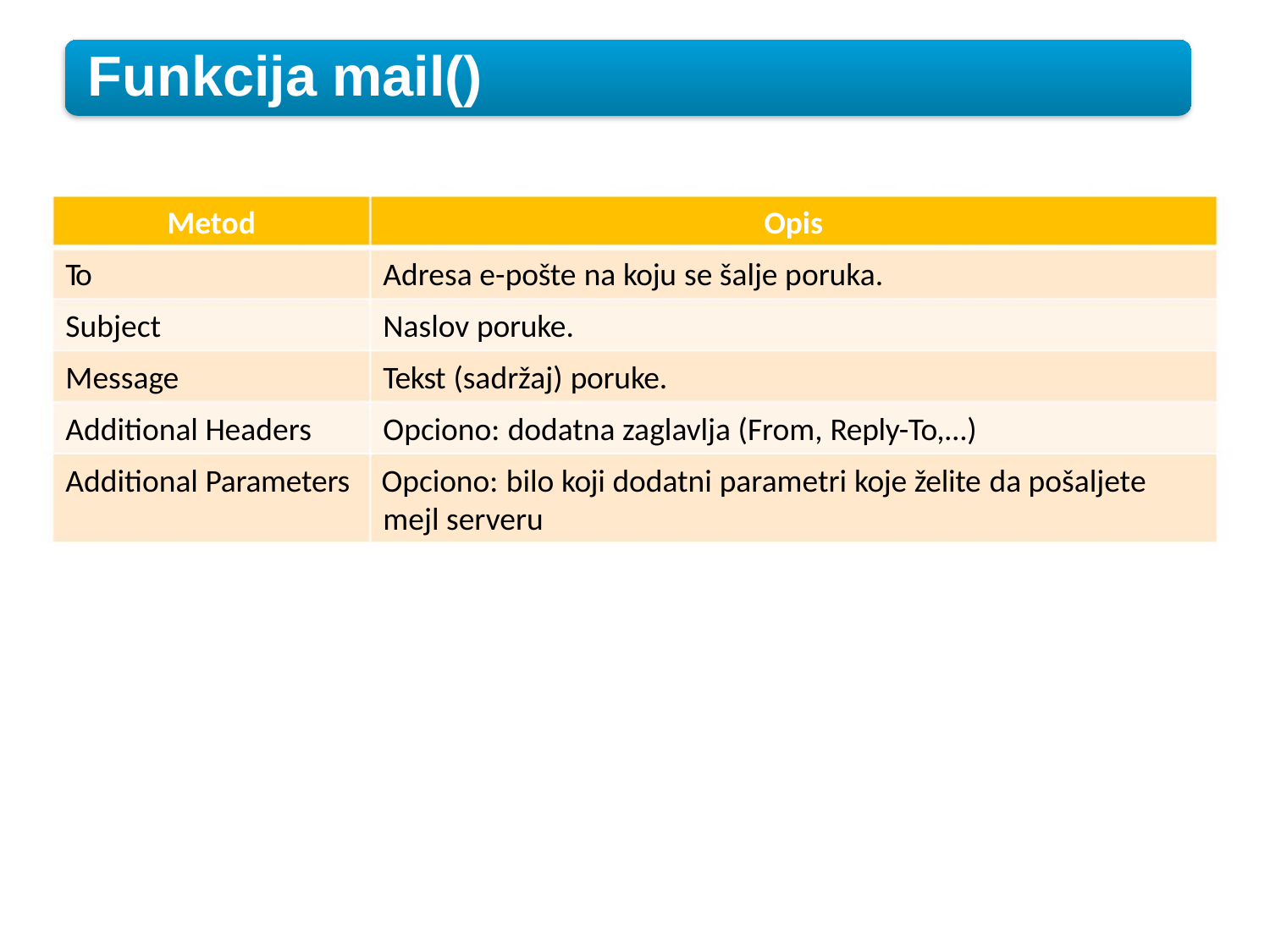

Funkcija mail()

Metod
Opis
Adresa e-pošte na koju se šalje poruka.
Naslov poruke.
To
Subject
Message
Tekst (sadržaj) poruke.
Additional Headers
Opciono: dodatna zaglavlja (From, Reply-To,...)
Additional Parameters Opciono: bilo koji dodatni parametri koje želite da pošaljete
mejl serveru